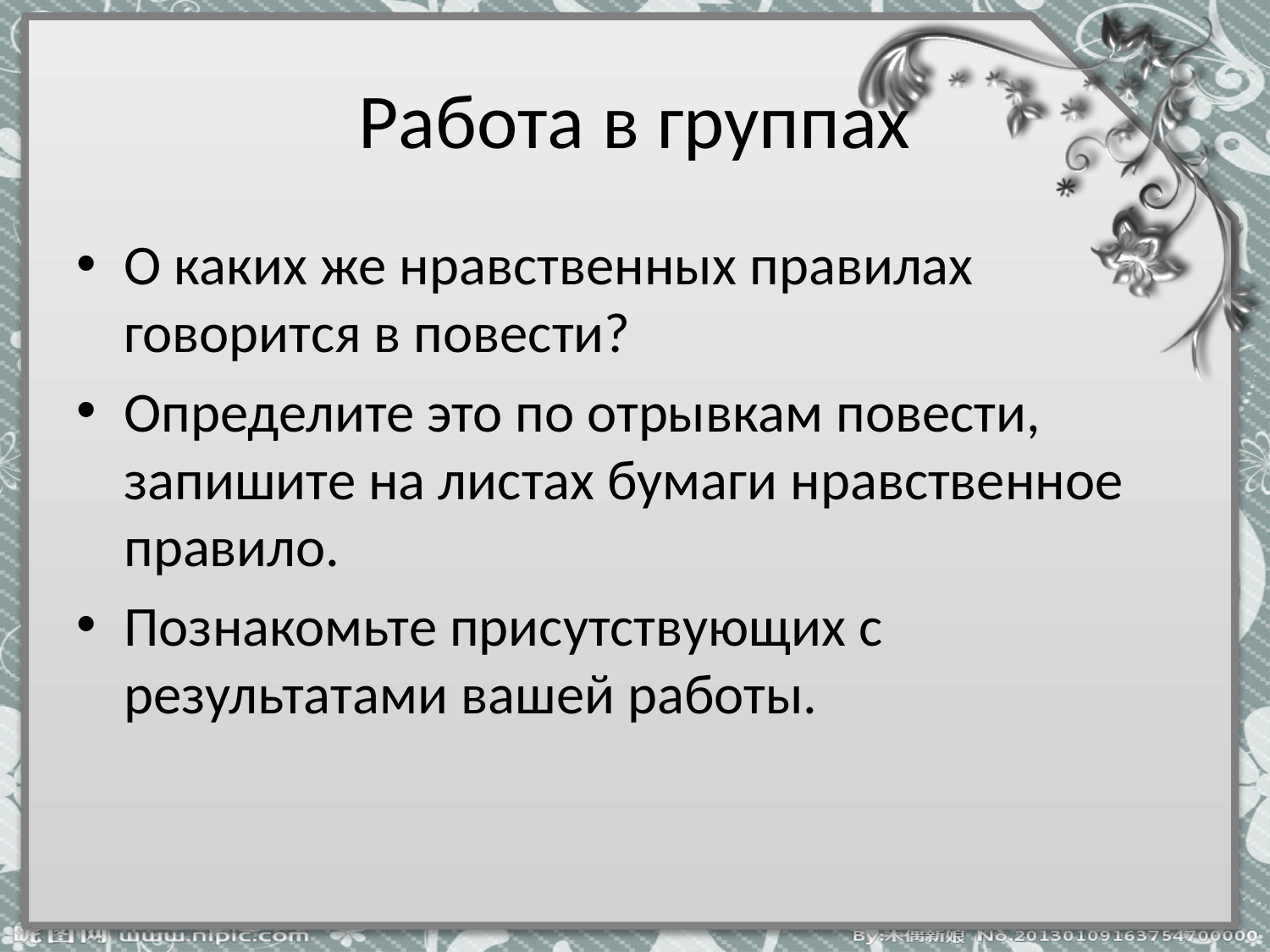

# Работа в группах
О каких же нравственных правилах говорится в повести?
Определите это по отрывкам повести,  запишите на листах бумаги нравственное правило.
Познакомьте присутствующих с результатами вашей работы.